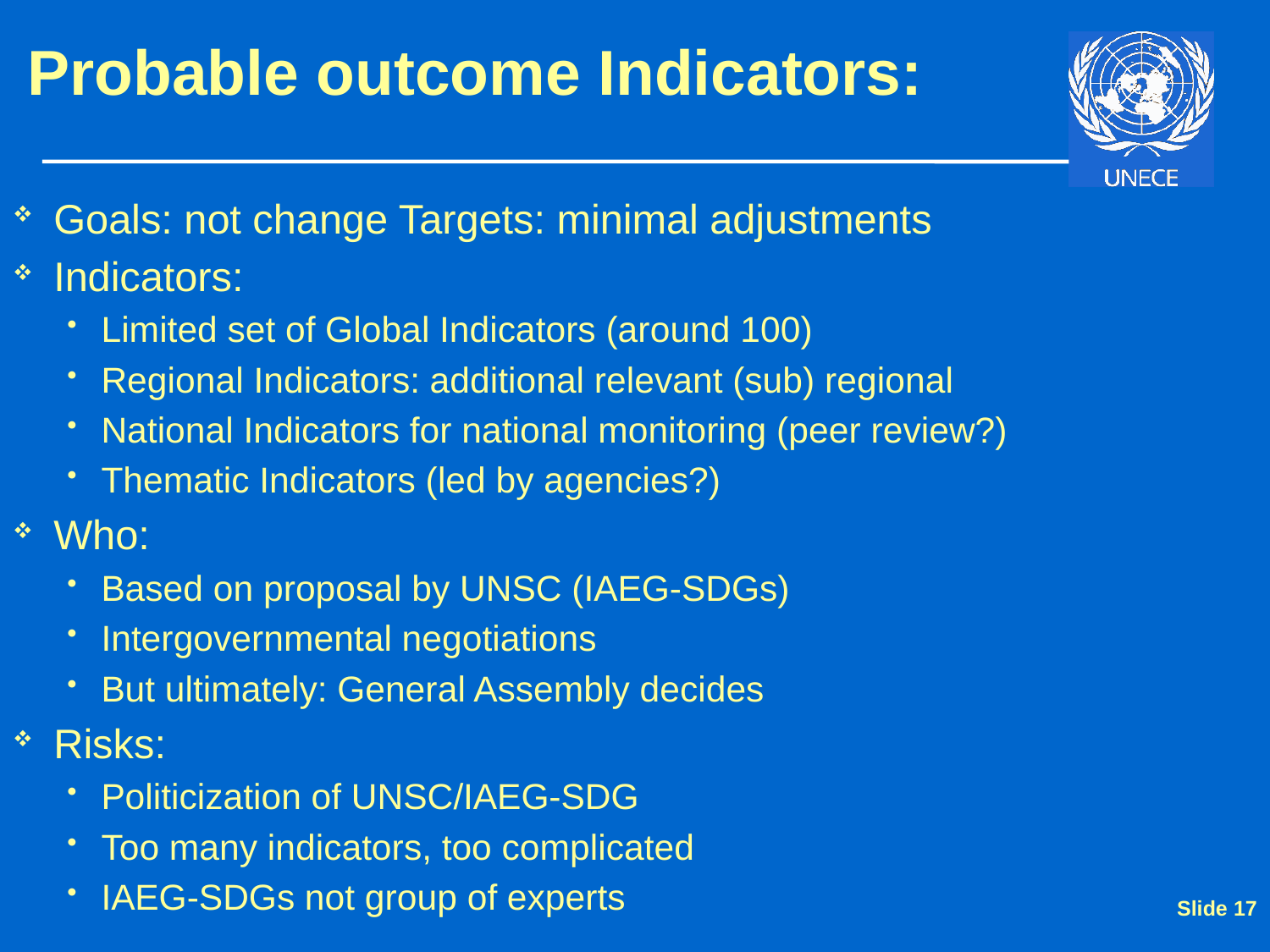

# Probable outcome Indicators:
Goals: not change Targets: minimal adjustments
Indicators:
Limited set of Global Indicators (around 100)
Regional Indicators: additional relevant (sub) regional
National Indicators for national monitoring (peer review?)
Thematic Indicators (led by agencies?)
Who:
Based on proposal by UNSC (IAEG-SDGs)
Intergovernmental negotiations
But ultimately: General Assembly decides
Risks:
Politicization of UNSC/IAEG-SDG
Too many indicators, too complicated
IAEG-SDGs not group of experts